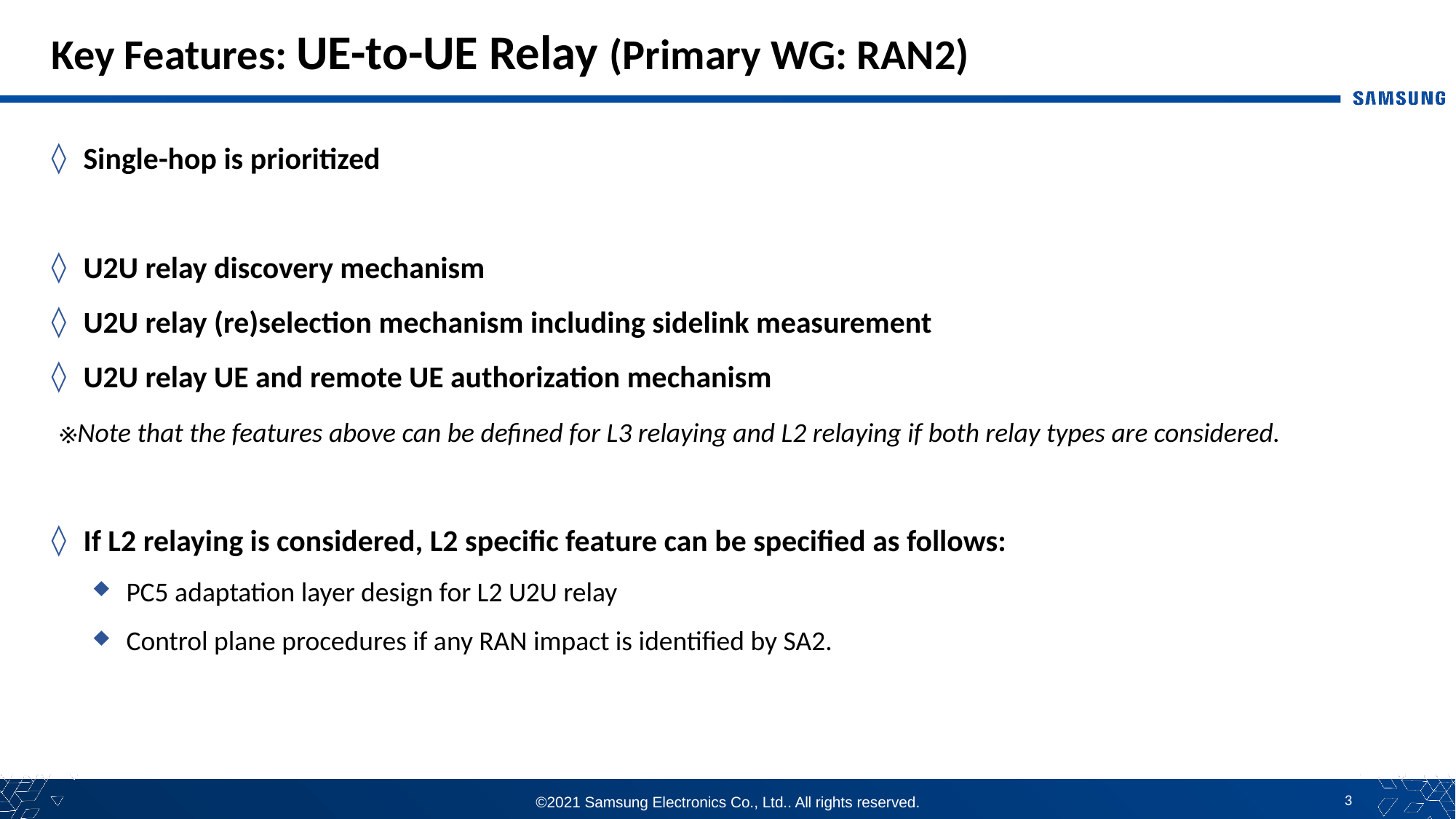

# Key Features: UE-to-UE Relay (Primary WG: RAN2)
Single-hop is prioritized

U2U relay discovery mechanism
U2U relay (re)selection mechanism including sidelink measurement
U2U relay UE and remote UE authorization mechanism
 ※Note that the features above can be defined for L3 relaying and L2 relaying if both relay types are considered.

If L2 relaying is considered, L2 specific feature can be specified as follows:
PC5 adaptation layer design for L2 U2U relay
Control plane procedures if any RAN impact is identified by SA2.